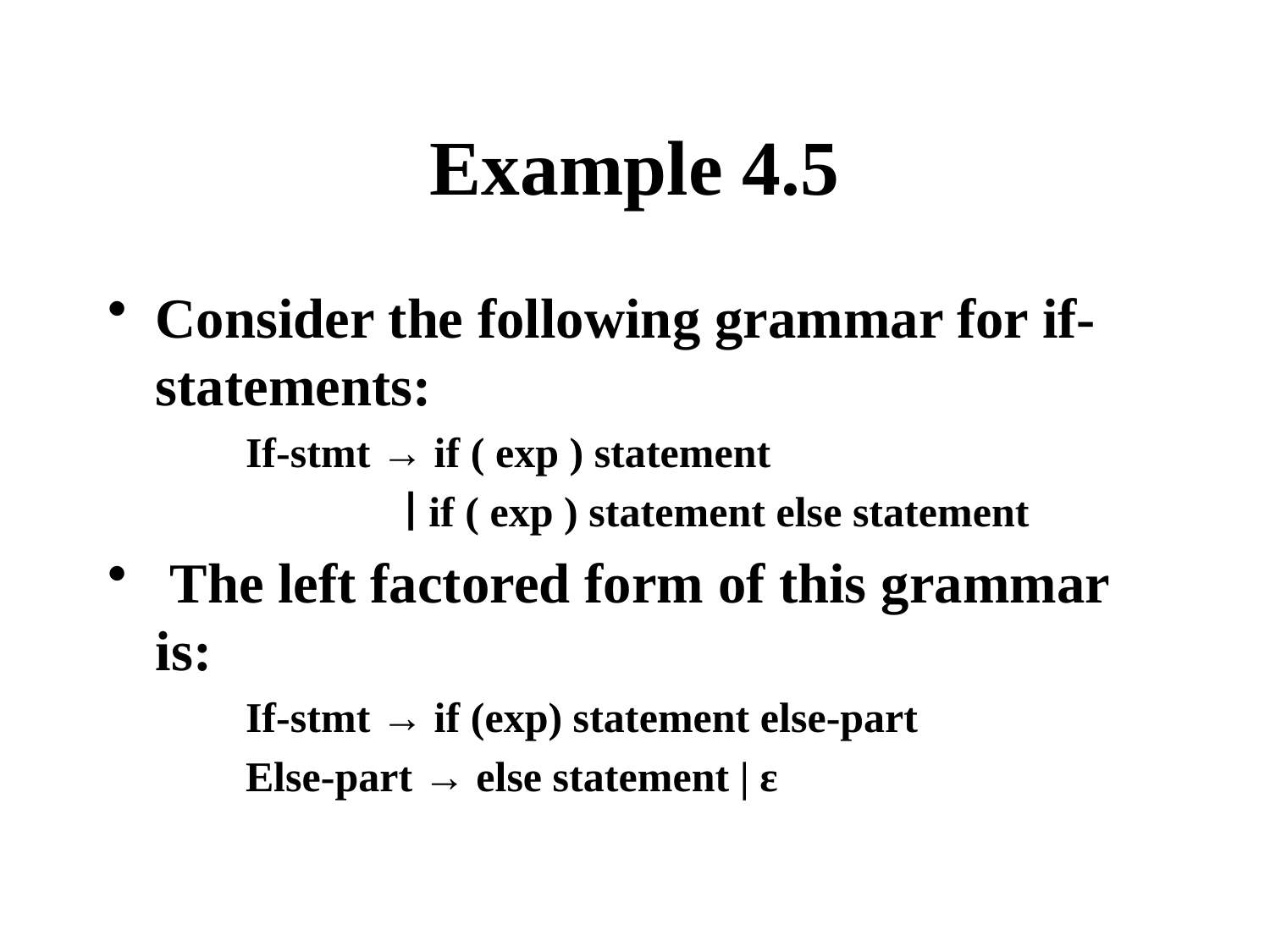

# Example 4.5
Consider the following grammar for if-statements:
 If-stmt → if ( exp ) statement
                ∣ if ( exp ) statement else statement
 The left factored form of this grammar is:
 If-stmt → if (exp) statement else-part
 Else-part → else statement | ε